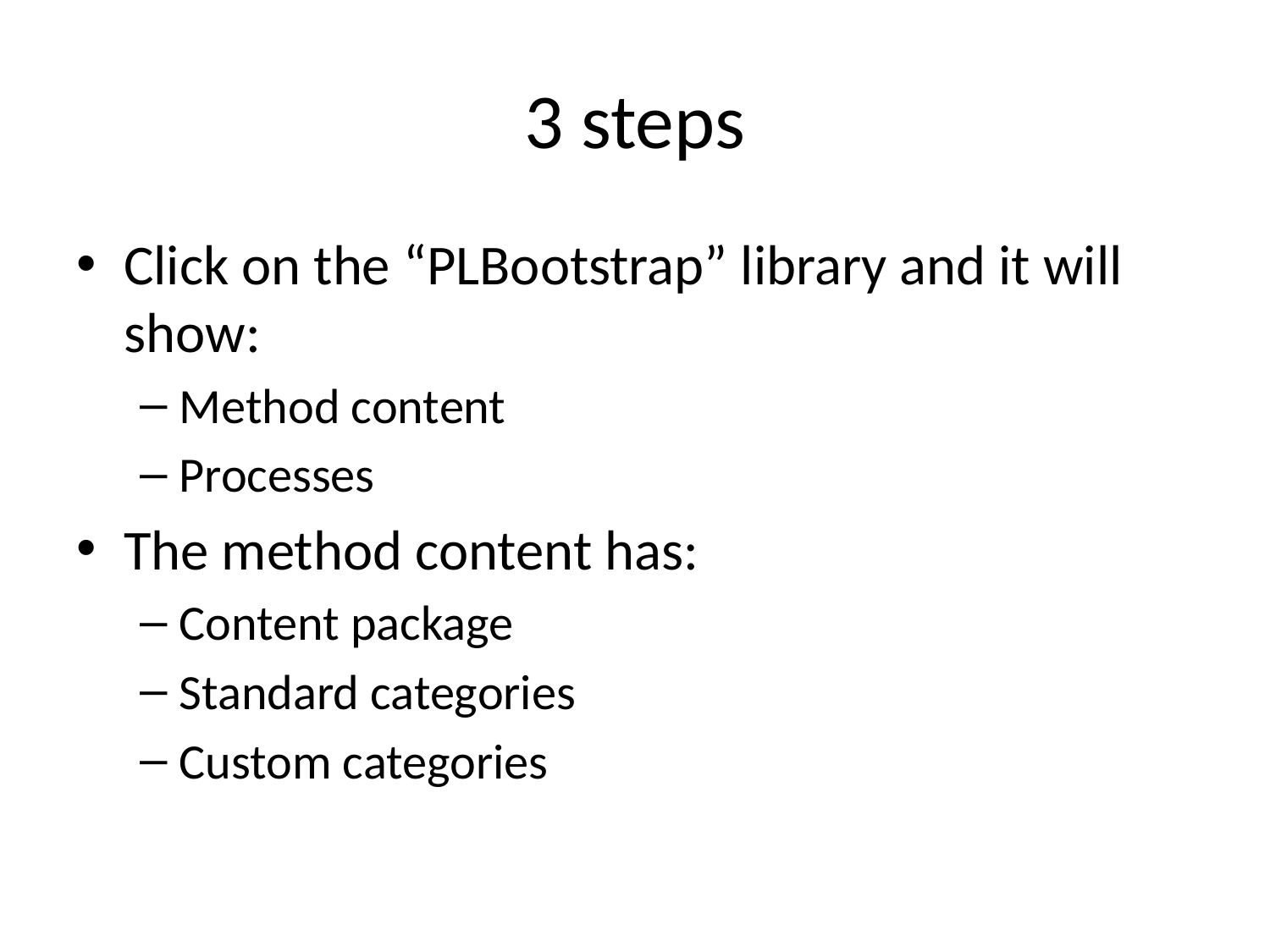

# 3 steps
Click on the “PLBootstrap” library and it will show:
Method content
Processes
The method content has:
Content package
Standard categories
Custom categories